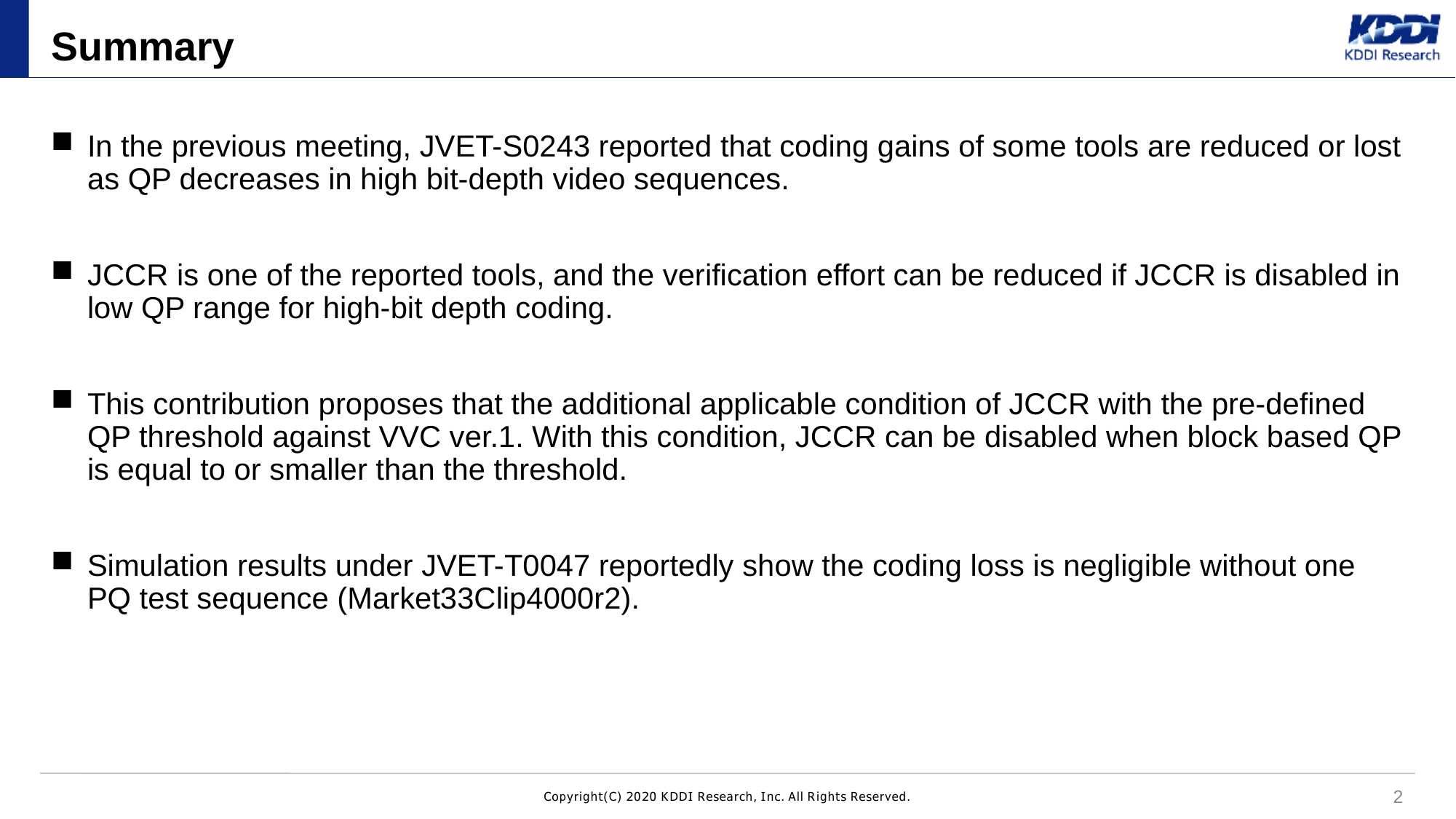

# Summary
In the previous meeting, JVET-S0243 reported that coding gains of some tools are reduced or lost as QP decreases in high bit-depth video sequences.

JCCR is one of the reported tools, and the verification effort can be reduced if JCCR is disabled in low QP range for high-bit depth coding.

This contribution proposes that the additional applicable condition of JCCR with the pre-defined QP threshold against VVC ver.1. With this condition, JCCR can be disabled when block based QP is equal to or smaller than the threshold.

Simulation results under JVET-T0047 reportedly show the coding loss is negligible without one PQ test sequence (Market33Clip4000r2).
2